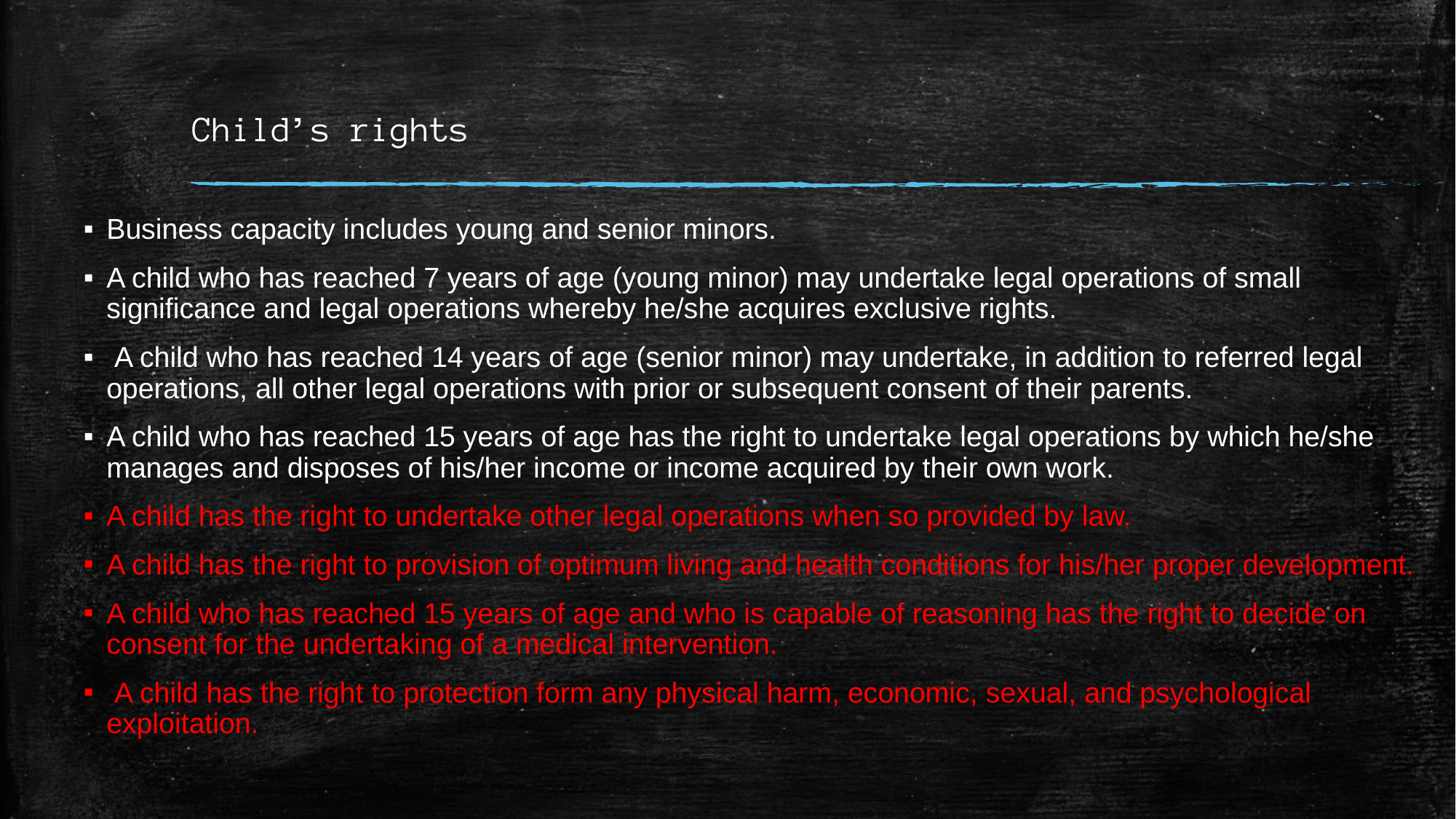

# Child’s rights
Business capacity includes young and senior minors.
A child who has reached 7 years of age (young minor) may undertake legal operations of small signiﬁcance and legal operations whereby he/she acquires exclusive rights.
 A child who has reached 14 years of age (senior minor) may undertake, in addition to referred legal operations, all other legal operations with prior or subsequent consent of their parents.
A child who has reached 15 years of age has the right to undertake legal operations by which he/she manages and disposes of his/her income or income acquired by their own work.
A child has the right to undertake other legal operations when so provided by law.
A child has the right to provision of optimum living and health conditions for his/her proper development.
A child who has reached 15 years of age and who is capable of reasoning has the right to decide on consent for the undertaking of a medical intervention.
 A child has the right to protection form any physical harm, economic, sexual, and psychological exploitation.